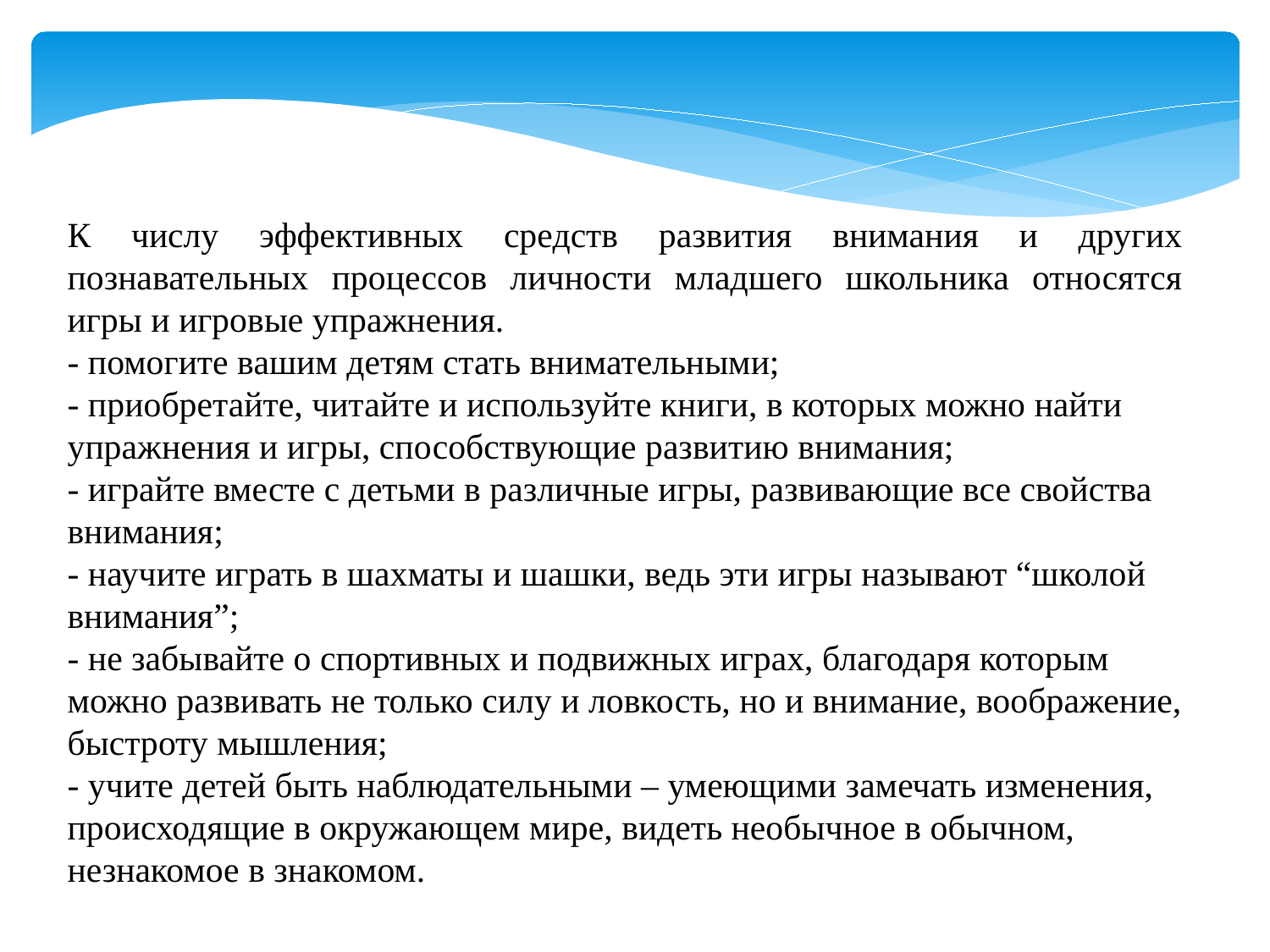

К числу эффективных средств развития внимания и других познавательных процессов личности младшего школьника относятся игры и игровые упражнения.
- помогите вашим детям стать внимательными;
- приобретайте, читайте и используйте книги, в которых можно найти упражнения и игры, способствующие развитию внимания;
- играйте вместе с детьми в различные игры, развивающие все свойства внимания;
- научите играть в шахматы и шашки, ведь эти игры называют “школой внимания”;
- не забывайте о спортивных и подвижных играх, благодаря которым можно развивать не только силу и ловкость, но и внимание, воображение, быстроту мышления;
- учите детей быть наблюдательными – умеющими замечать изменения, происходящие в окружающем мире, видеть необычное в обычном, незнакомое в знакомом.